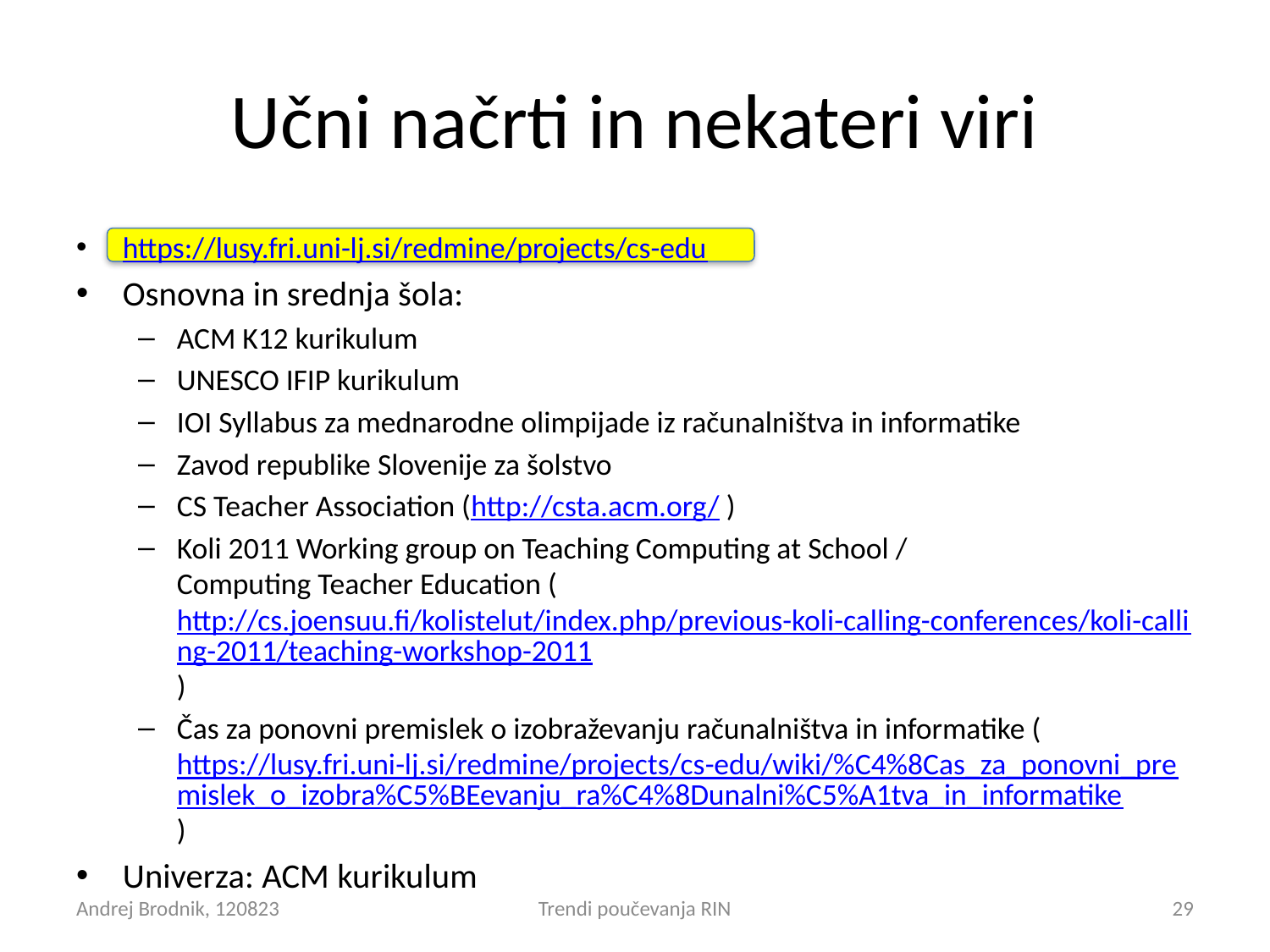

# Učni načrti in nekateri viri
https://lusy.fri.uni-lj.si/redmine/projects/cs-edu
Osnovna in srednja šola:
ACM K12 kurikulum
UNESCO IFIP kurikulum
IOI Syllabus za mednarodne olimpijade iz računalništva in informatike
Zavod republike Slovenije za šolstvo
CS Teacher Association (http://csta.acm.org/ )
Koli 2011 Working group on Teaching Computing at School /
Computing Teacher Education (http://cs.joensuu.fi/kolistelut/index.php/previous-koli-calling-conferences/koli-calling-2011/teaching-workshop-2011)
Čas za ponovni premislek o izobraževanju računalništva in informatike (https://lusy.fri.uni-lj.si/redmine/projects/cs-edu/wiki/%C4%8Cas_za_ponovni_premislek_o_izobra%C5%BEevanju_ra%C4%8Dunalni%C5%A1tva_in_informatike)
Univerza: ACM kurikulum

Andrej Brodnik, 120823
Trendi poučevanja RIN
29